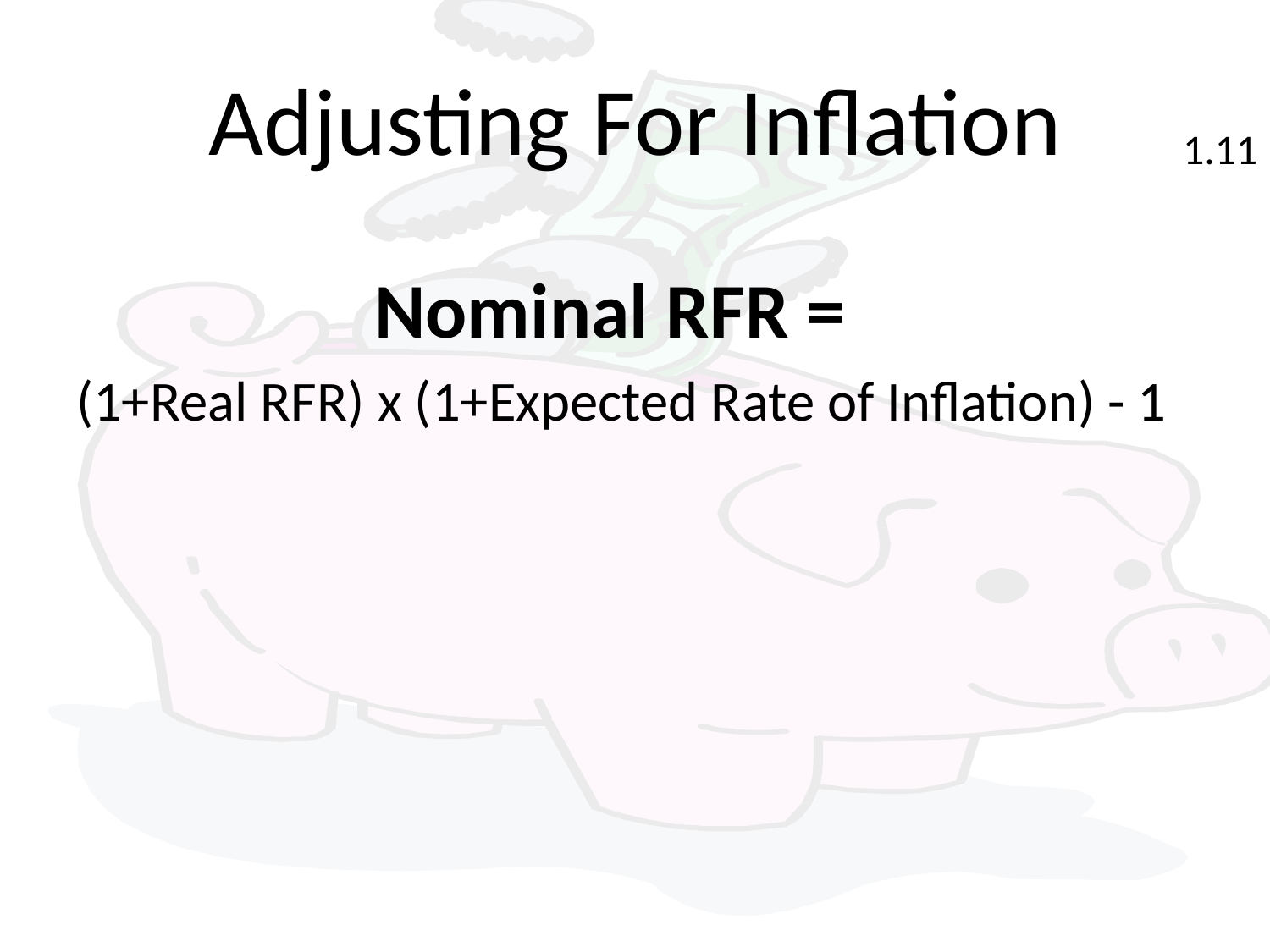

# Adjusting For Inflation
1.11
Nominal RFR =
(1+Real RFR) x (1+Expected Rate of Inflation) - 1